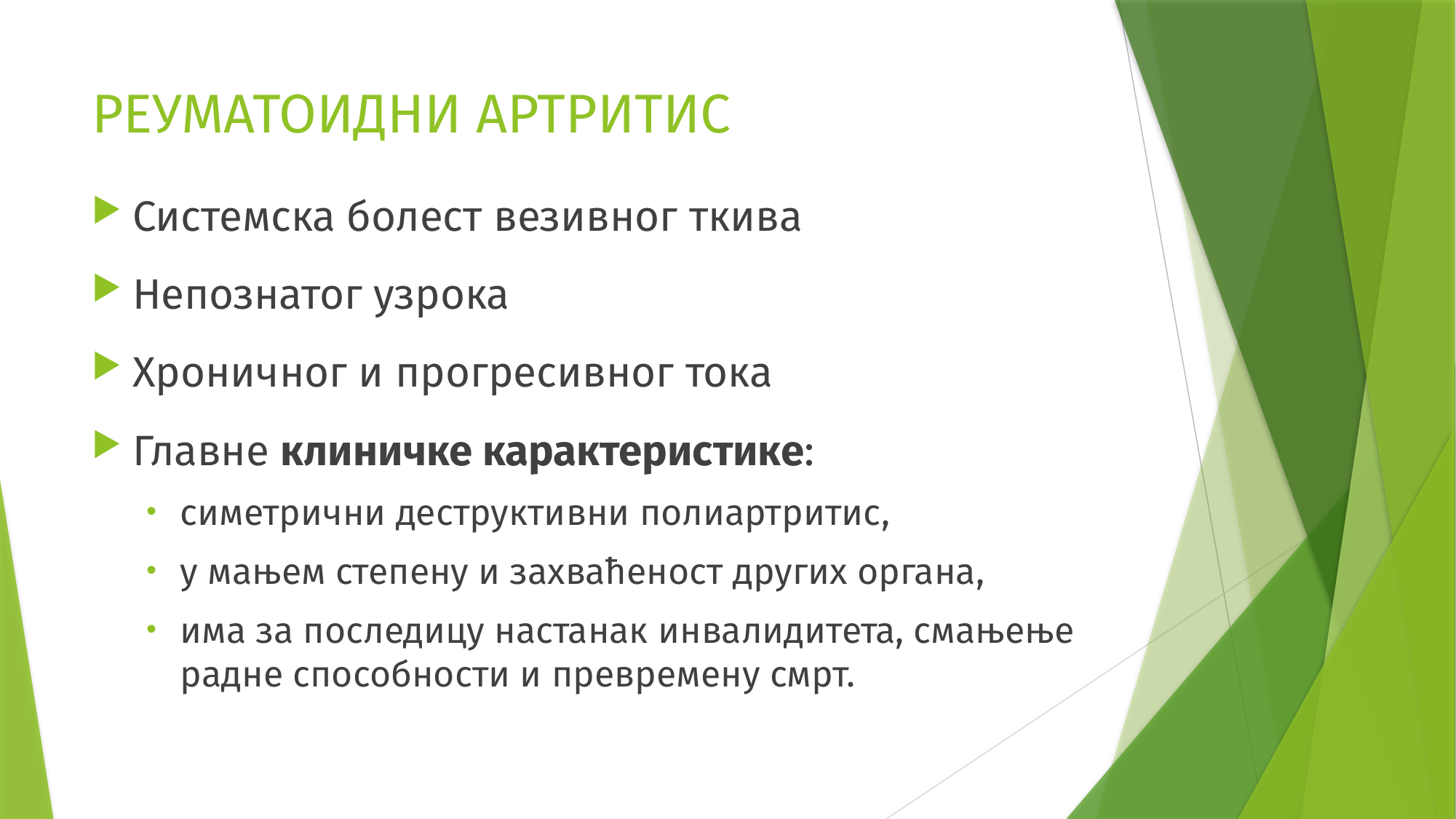

# РЕУМАТОИДНИ АРТРИТИС
Системска болест везивног ткива
Непознатог узрока
Хроничног и прогресивног тока
Главне клиничке карактеристике:
симетрични деструктивни полиартритис,
у мањем степену и захваћеност других органа,
има за последицу настанак инвалидитета, смањење радне способности и превремену смрт.